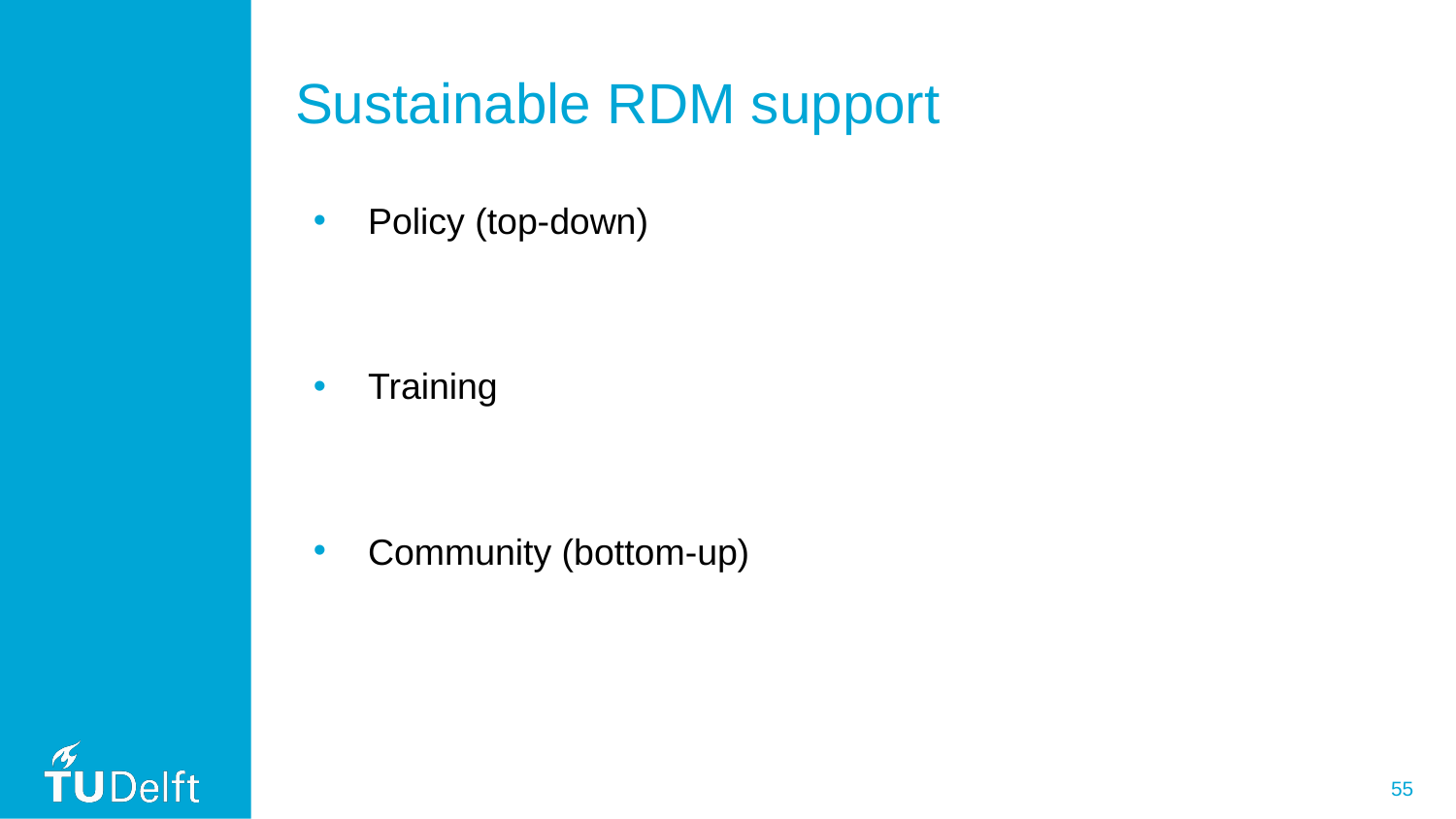

# Sustainable RDM support
Policy (top-down)

Training

Community (bottom-up)